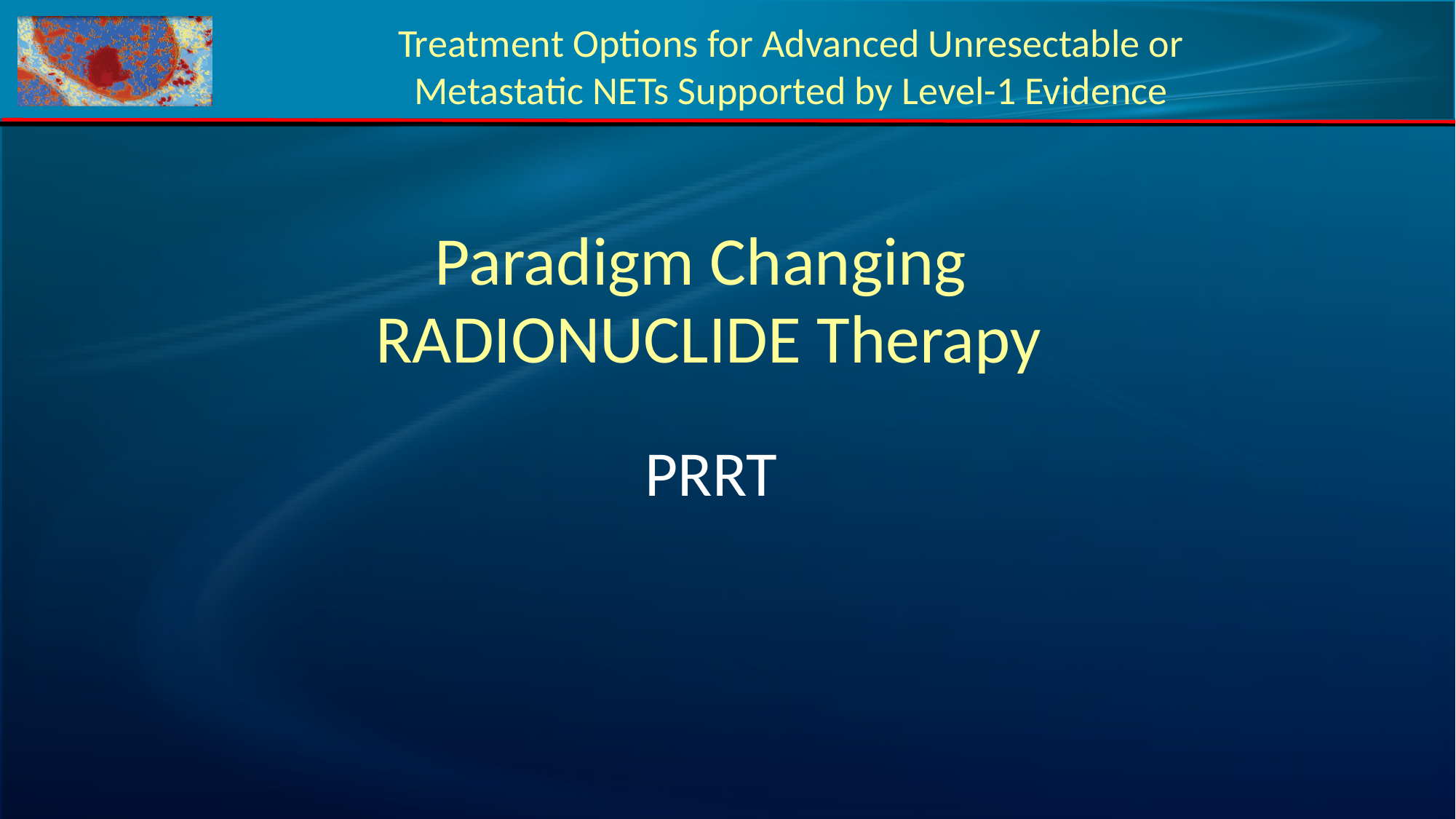

Treatment Options for Advanced Unresectable or Metastatic NETs Supported by Level-1 Evidence
# Paradigm Changing RADIONUCLIDE Therapy
PRRT